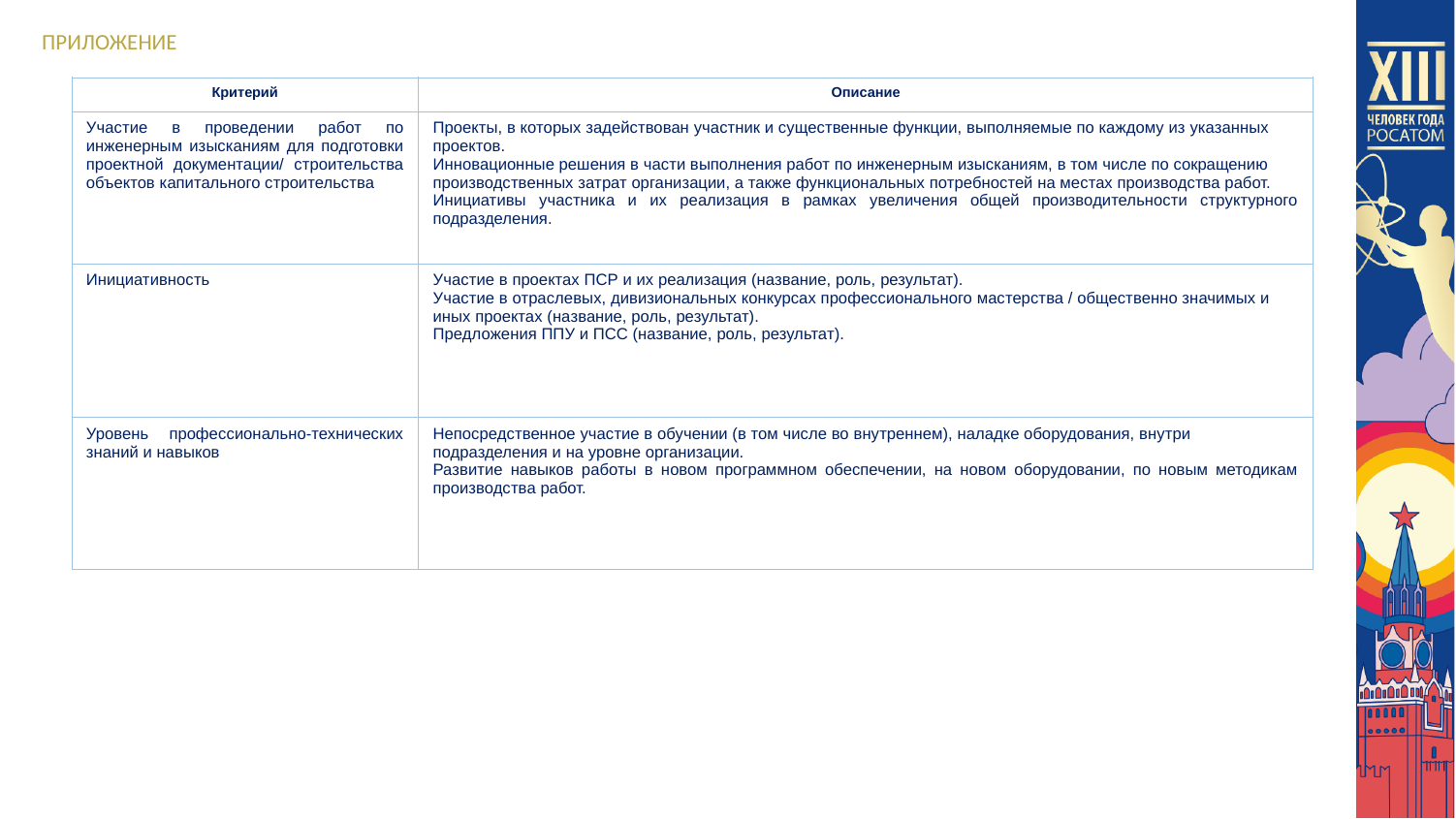

ПРИЛОЖЕНИЕ
| Критерий | Описание |
| --- | --- |
| Участие в проведении работ по инженерным изысканиям для подготовки проектной документации/ строительства объектов капитального строительства | Проекты, в которых задействован участник и существенные функции, выполняемые по каждому из указанных проектов. Инновационные решения в части выполнения работ по инженерным изысканиям, в том числе по сокращению производственных затрат организации, а также функциональных потребностей на местах производства работ. Инициативы участника и их реализация в рамках увеличения общей производительности структурного подразделения. |
| Инициативность | Участие в проектах ПСР и их реализация (название, роль, результат). Участие в отраслевых, дивизиональных конкурсах профессионального мастерства / общественно значимых и иных проектах (название, роль, результат). Предложения ППУ и ПСС (название, роль, результат). |
| Уровень профессионально-технических знаний и навыков | Непосредственное участие в обучении (в том числе во внутреннем), наладке оборудования, внутри подразделения и на уровне организации. Развитие навыков работы в новом программном обеспечении, на новом оборудовании, по новым методикам производства работ. |